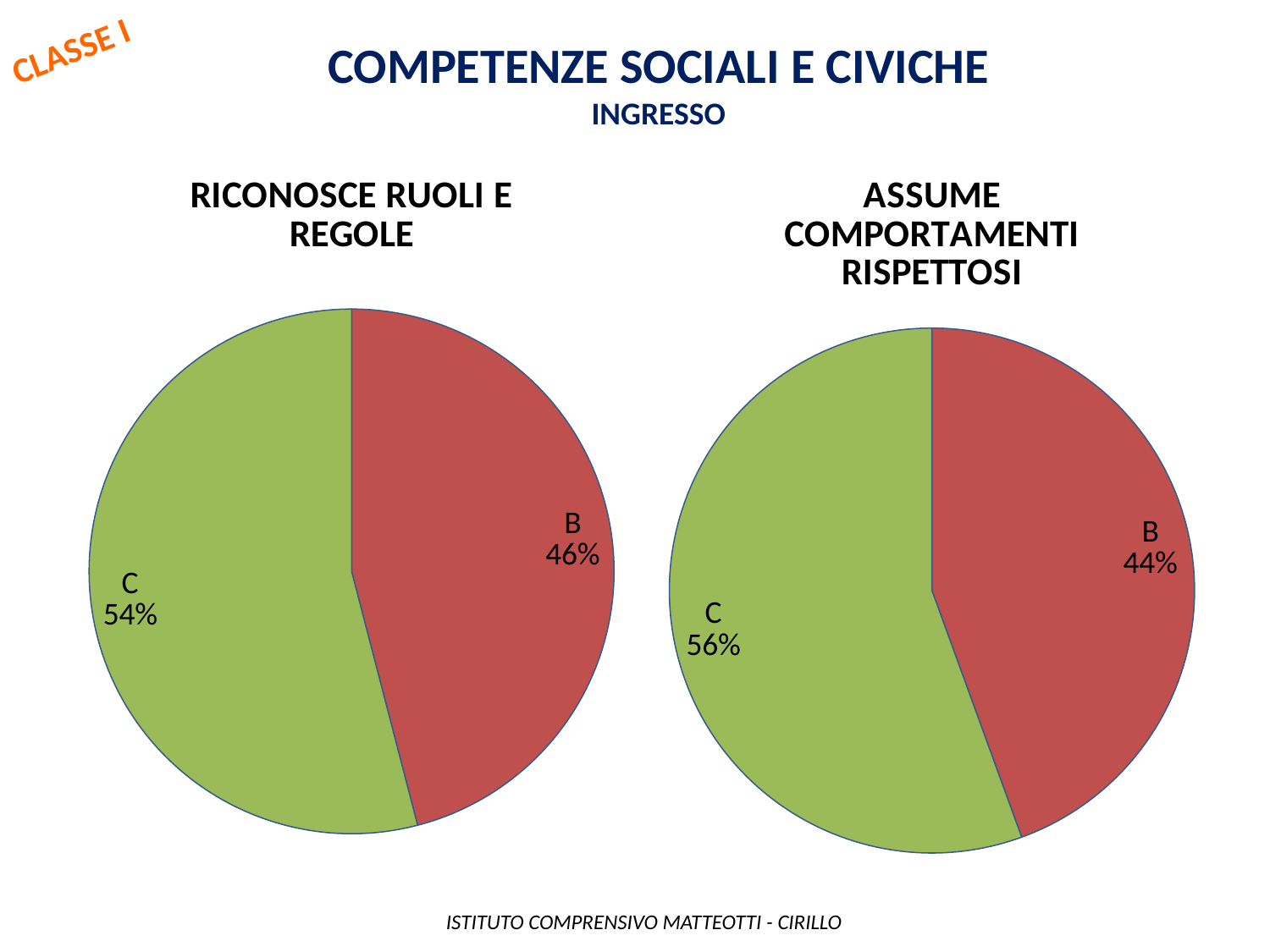

CLASSE I
Competenze sociali e civiche
INGRESSO

### Chart: RICONOSCE RUOLI E REGOLE

| Category |  |
|---|---|
| A | 0.0 |
| B | 17.0 |
| C | 20.0 |
| D | 0.0 |

### Chart: ASSUME COMPORTAMENTI RISPETTOSI

| Category |  |
|---|---|
| A | 0.0 |
| B | 16.0 |
| C | 20.0 |
| D | 0.0 |
 ISTITUTO COMPRENSIVO MATTEOTTI - CIRILLO